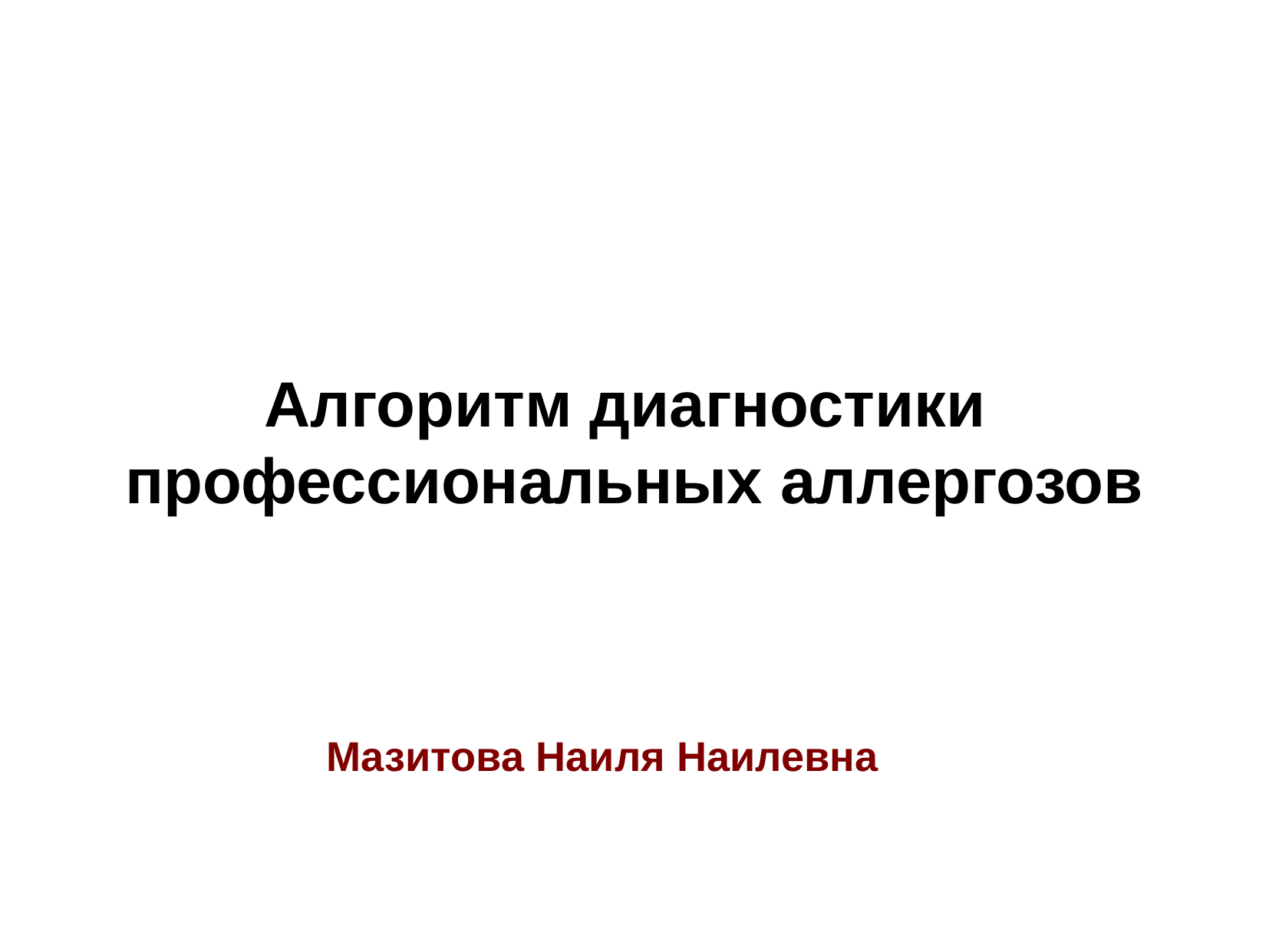

Алгоритм диагностики
профессиональных аллергозов
Мазитова Наиля Наилевна